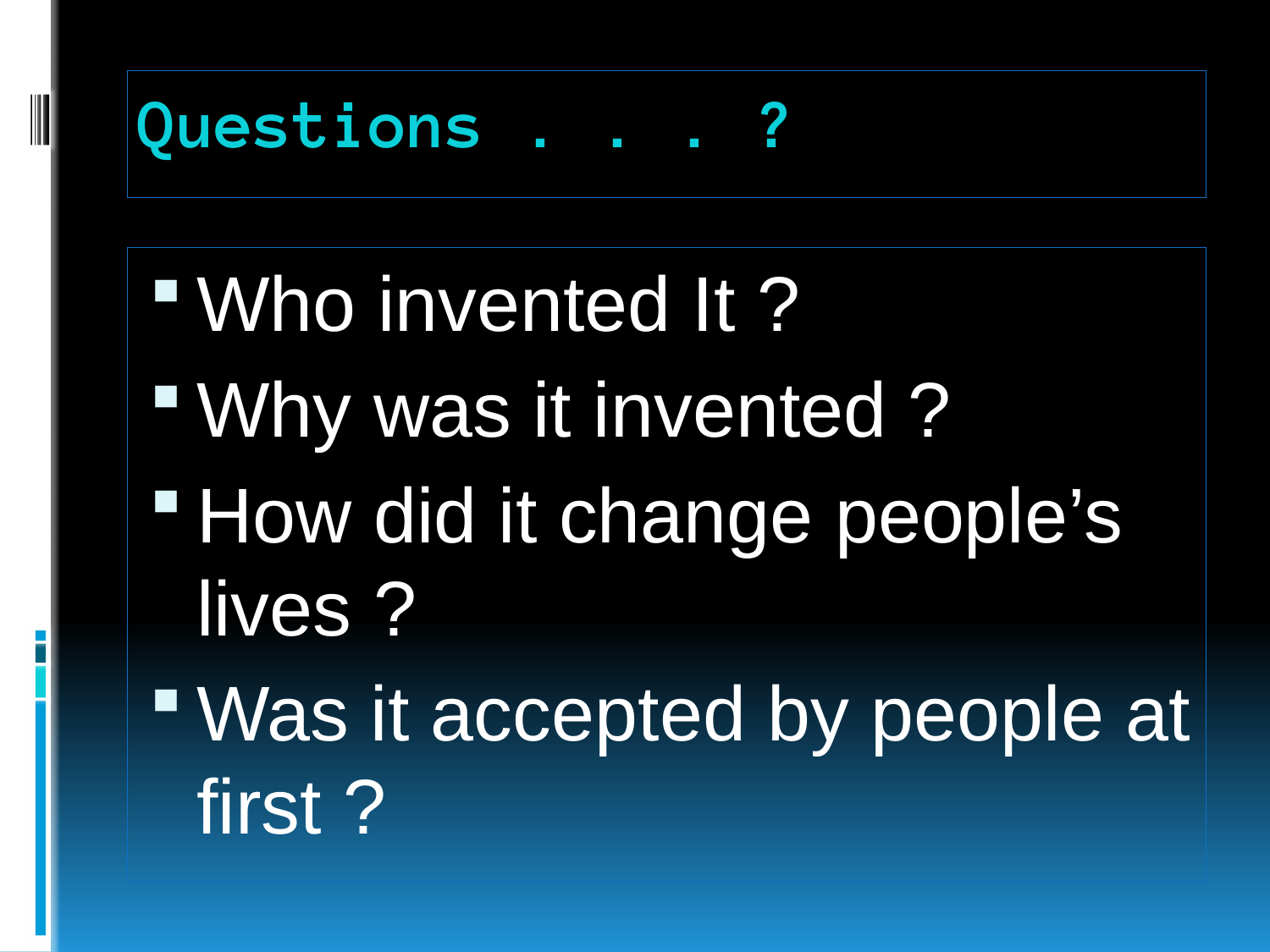

# Questions . . . ?
Who invented It ?
Why was it invented ?
How did it change people’s lives ?
Was it accepted by people at first ?